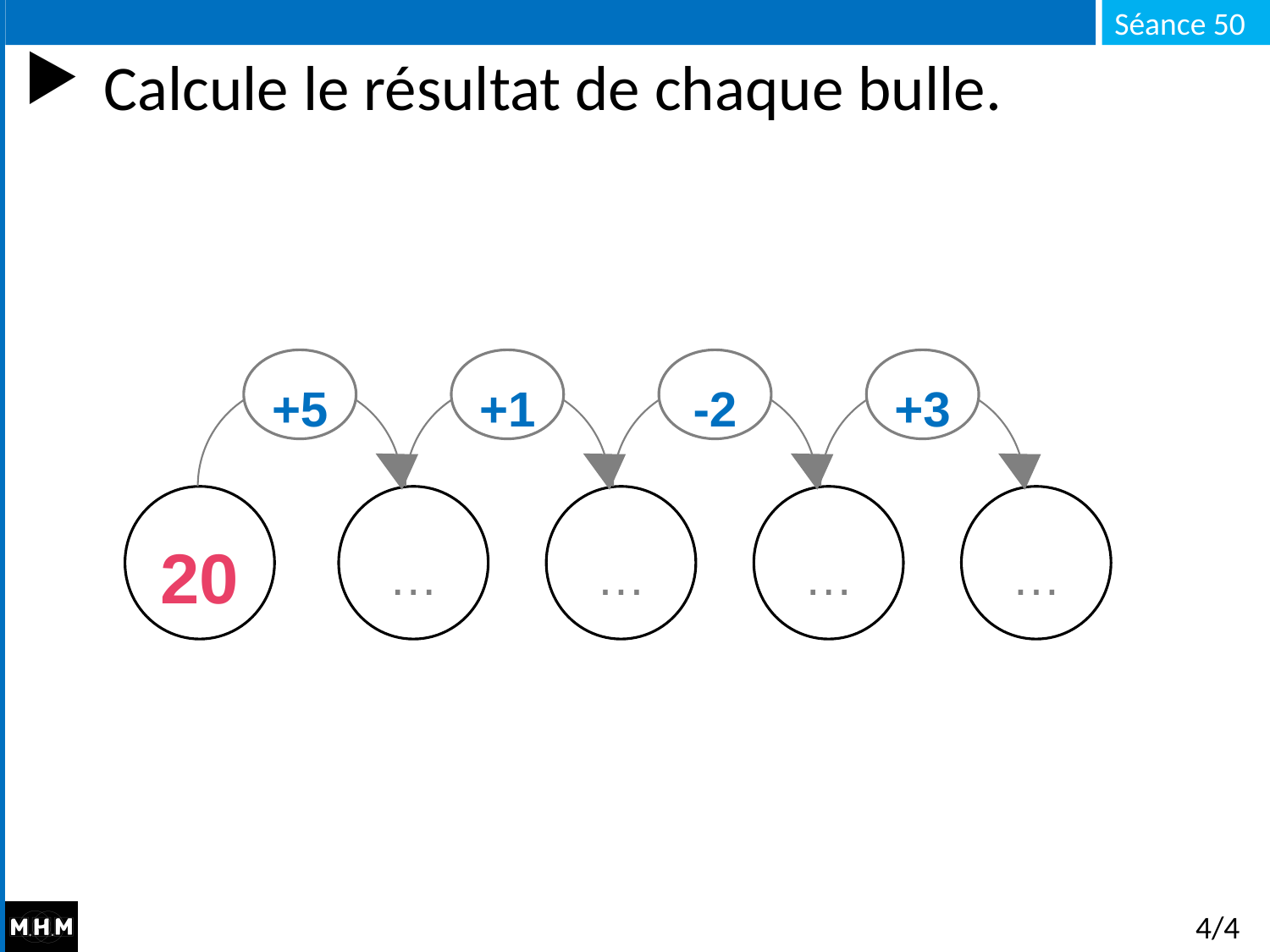

# Calcule le résultat de chaque bulle.
+5
+1
-2
+3

20
…
…
…
…
4/4